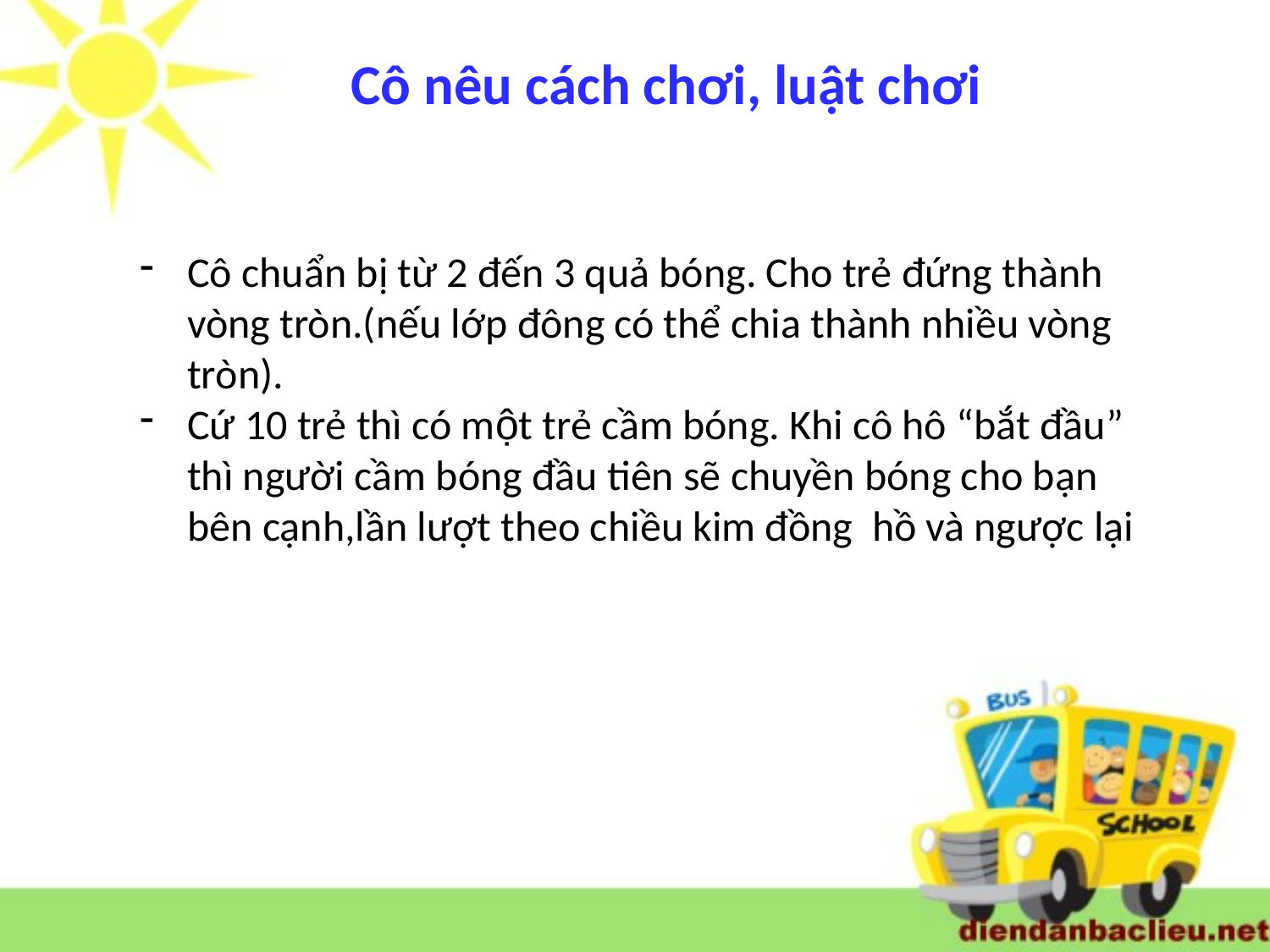

Cô nêu cách chơi, luật chơi
Cô chuẩn bị từ 2 đến 3 quả bóng. Cho trẻ đứng thành vòng tròn.(nếu lớp đông có thể chia thành nhiều vòng tròn).
Cứ 10 trẻ thì có một trẻ cầm bóng. Khi cô hô “bắt đầu” thì người cầm bóng đầu tiên sẽ chuyền bóng cho bạn bên cạnh,lần lượt theo chiều kim đồng  hồ và ngược lại